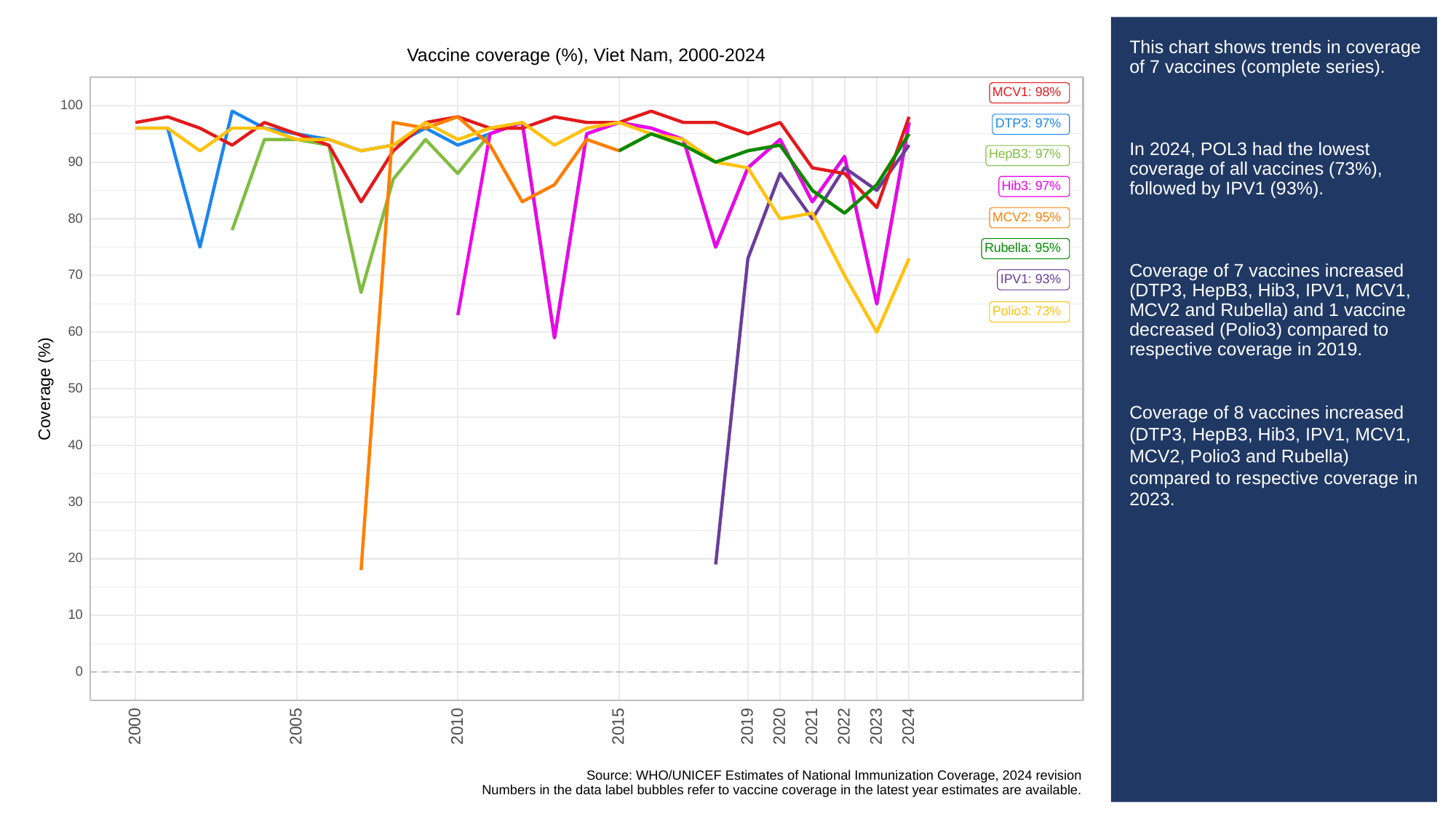

# This chart shows trends in coverage of 7 vaccines (complete series).

In 2024, POL3 had the lowest coverage of all vaccines (73%), followed by IPV1 (93%).

Coverage of 7 vaccines increased (DTP3, HepB3, Hib3, IPV1, MCV1, MCV2 and Rubella) and 1 vaccine decreased (Polio3) compared to respective coverage in 2019.

Coverage of 8 vaccines increased (DTP3, HepB3, Hib3, IPV1, MCV1, MCV2, Polio3 and Rubella) compared to respective coverage in 2023.

Vaccine coverage (%), Viet Nam, 2000-2024

MCV1: 98%

100

DTP3: 97%

HepB3: 97%
90

Hib3: 97%

MCV2: 95%
80

Rubella: 95%

70
IPV1: 93%

Polio3: 73%
60

Coverage (%)
50

40

30

20

10

0

2023
2000
2005
2010
2015
2019
2020
2021
2022
2024
Source: WHO/UNICEF Estimates of National Immunization Coverage, 2024 revision
Numbers in the data label bubbles refer to vaccine coverage in the latest year estimates are available.